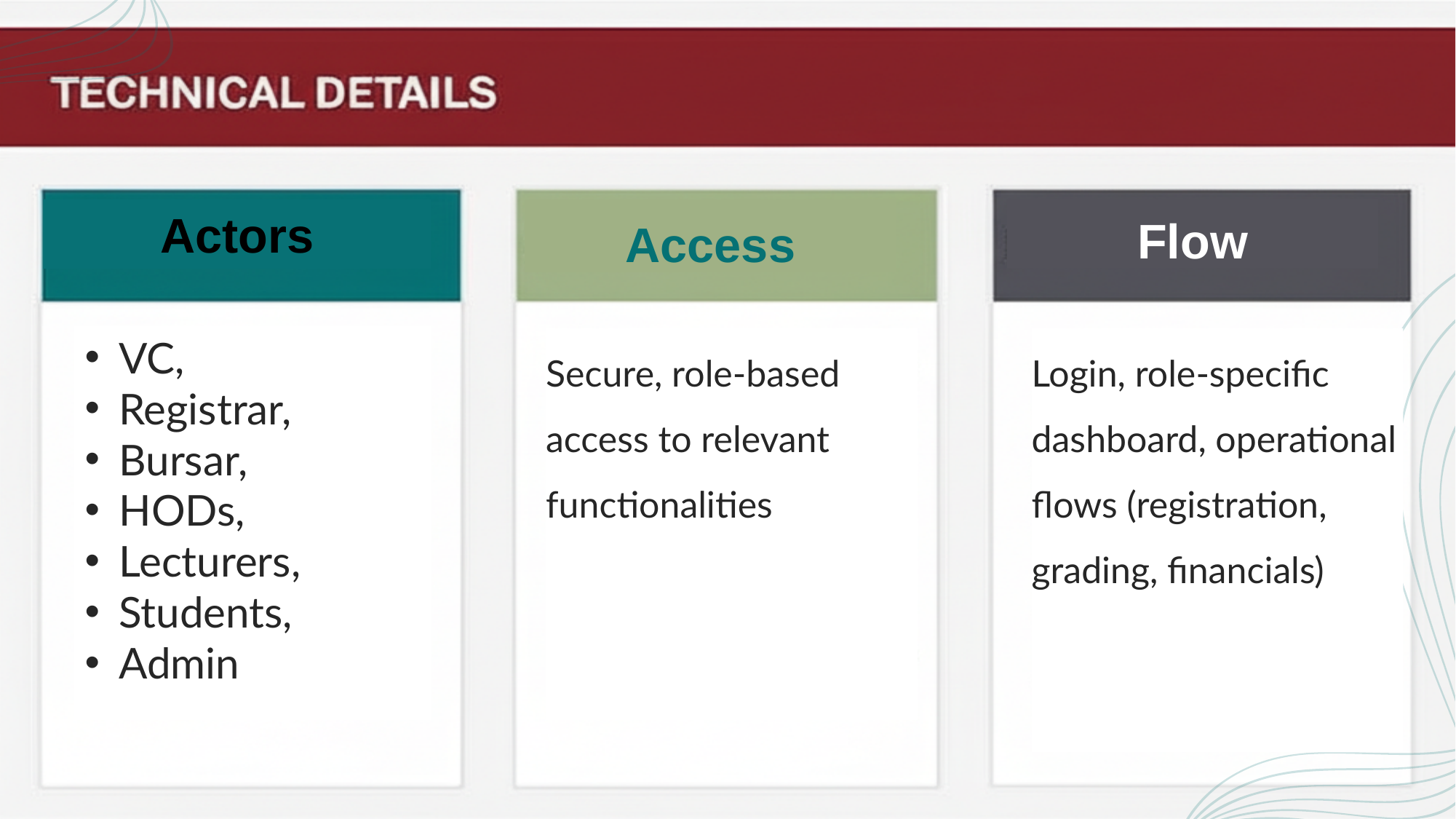

Actors

Flow
Access

VC,
Registrar,
Bursar,
HODs,
Lecturers,
Students,
Admin

Secure, role-based access to relevant functionalities
Login, role-specific dashboard, operational flows (registration, grading, financials)